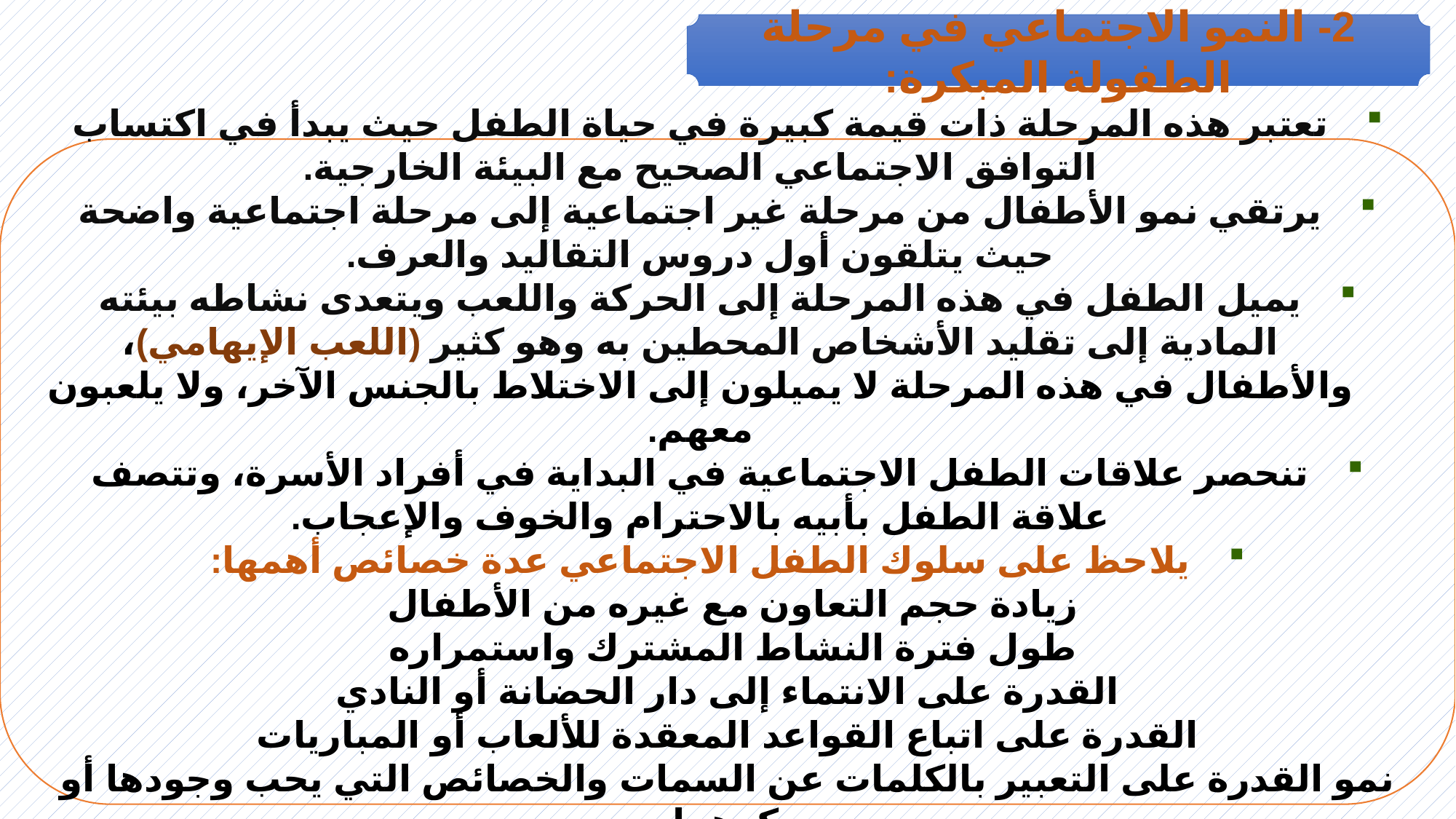

2- النمو الاجتماعي في مرحلة الطفولة المبكرة:
تعتبر هذه المرحلة ذات قيمة كبيرة في حياة الطفل حيث يبدأ في اكتساب التوافق الاجتماعي الصحيح مع البيئة الخارجية.
يرتقي نمو الأطفال من مرحلة غير اجتماعية إلى مرحلة اجتماعية واضحة حيث يتلقون أول دروس التقاليد والعرف.
يميل الطفل في هذه المرحلة إلى الحركة واللعب ويتعدى نشاطه بيئته المادية إلى تقليد الأشخاص المحطين به وهو كثير (اللعب الإيهامي)، والأطفال في هذه المرحلة لا يميلون إلى الاختلاط بالجنس الآخر، ولا يلعبون معهم.
تنحصر علاقات الطفل الاجتماعية في البداية في أفراد الأسرة، وتتصف علاقة الطفل بأبيه بالاحترام والخوف والإعجاب.
يلاحظ على سلوك الطفل الاجتماعي عدة خصائص أهمها:
زيادة حجم التعاون مع غيره من الأطفال
طول فترة النشاط المشترك واستمراره
القدرة على الانتماء إلى دار الحضانة أو النادي
 القدرة على اتباع القواعد المعقدة للألعاب أو المباريات
نمو القدرة على التعبير بالكلمات عن السمات والخصائص التي يحب وجودها أو يكرهها.